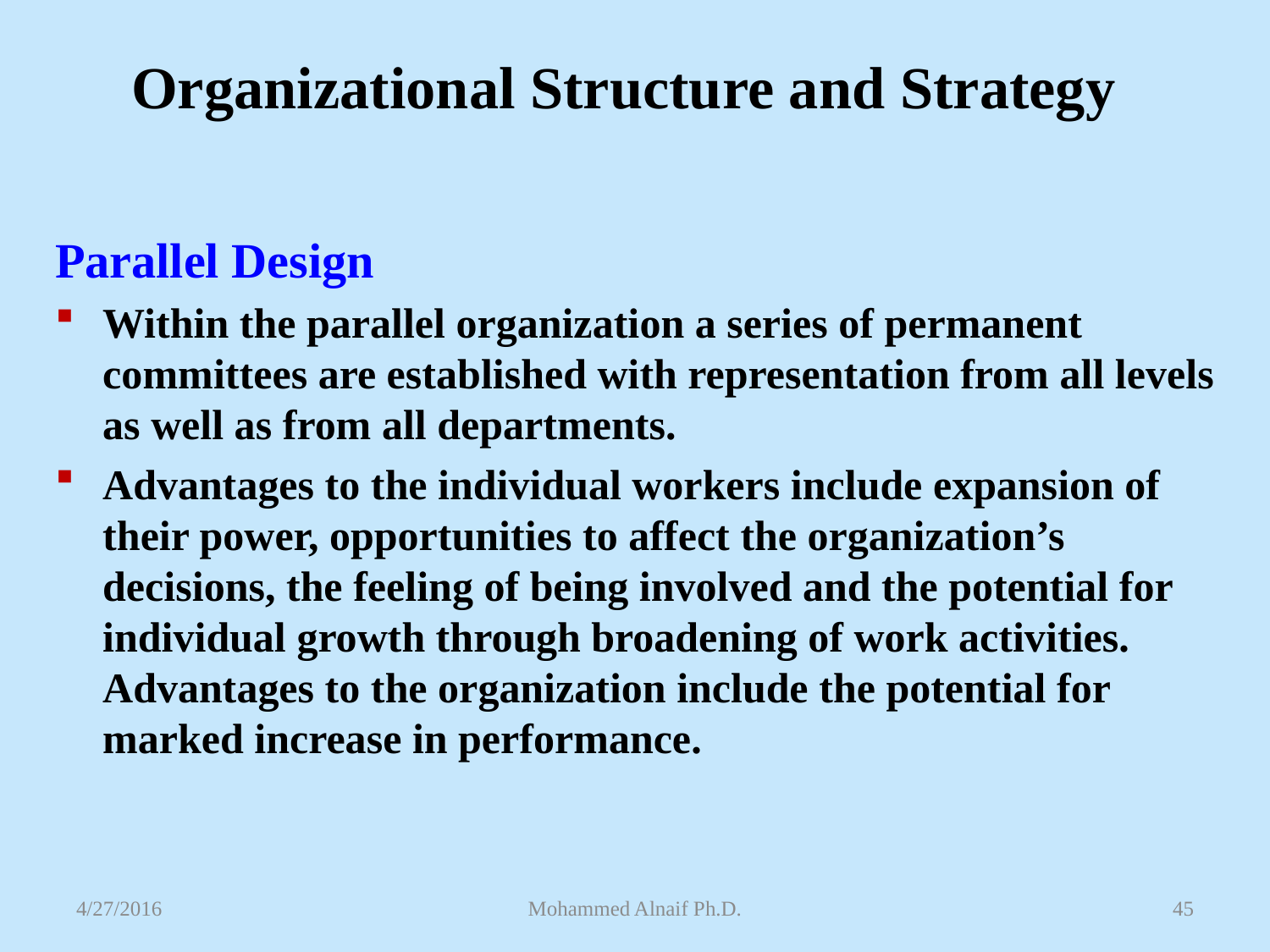

# Organizational Structure and Strategy
Parallel Design
Within the parallel organization a series of permanent committees are established with representation from all levels as well as from all departments.
Advantages to the individual workers include expansion of their power, opportunities to affect the organization’s decisions, the feeling of being involved and the potential for individual growth through broadening of work activities. Advantages to the organization include the potential for marked increase in performance.
4/27/2016
Mohammed Alnaif Ph.D.
45